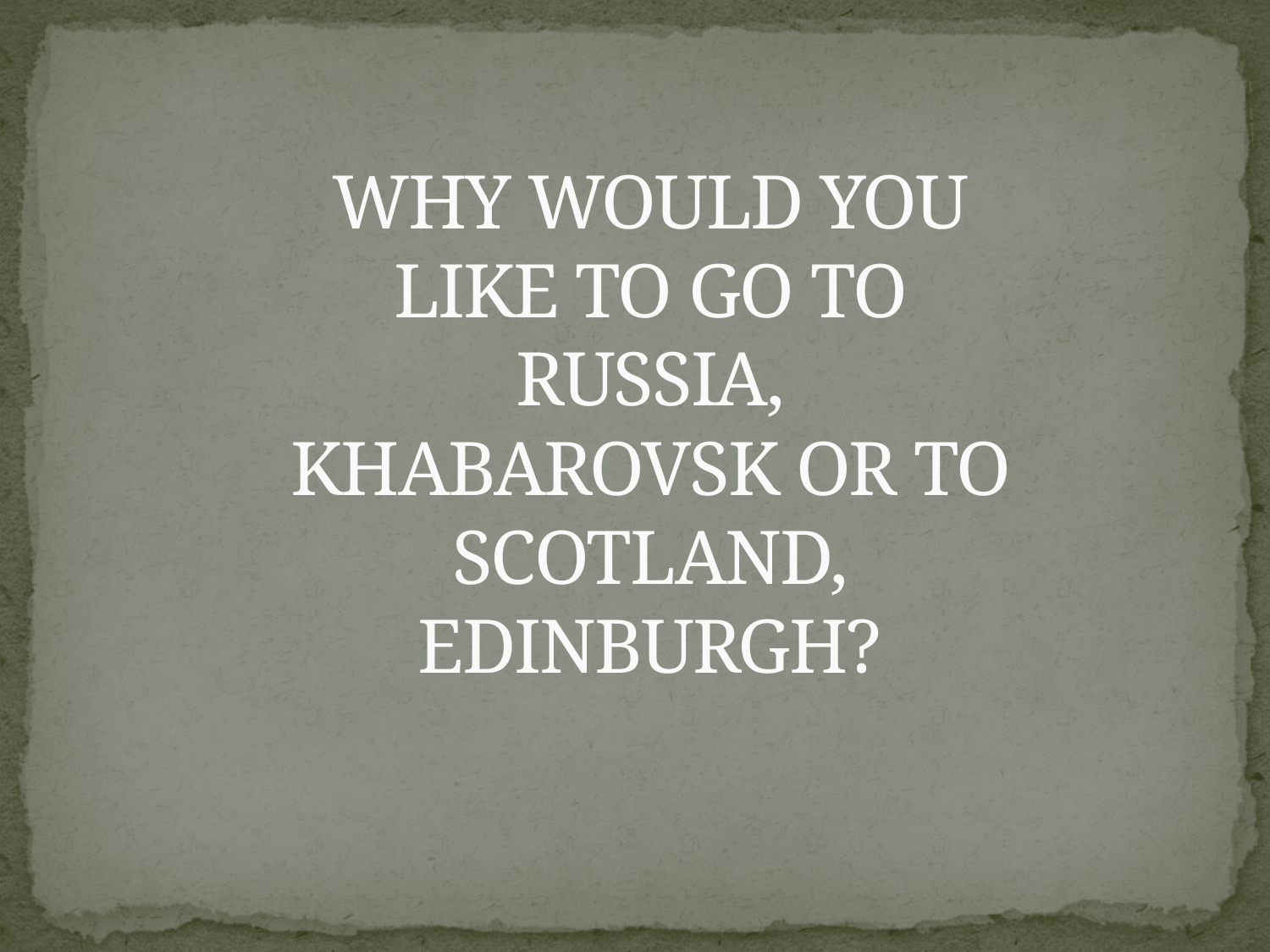

# WHY WOULD YOU LIKE TO GO TO RUSSIA, KHABAROVSK OR TO SCOTLAND, EDINBURGH?